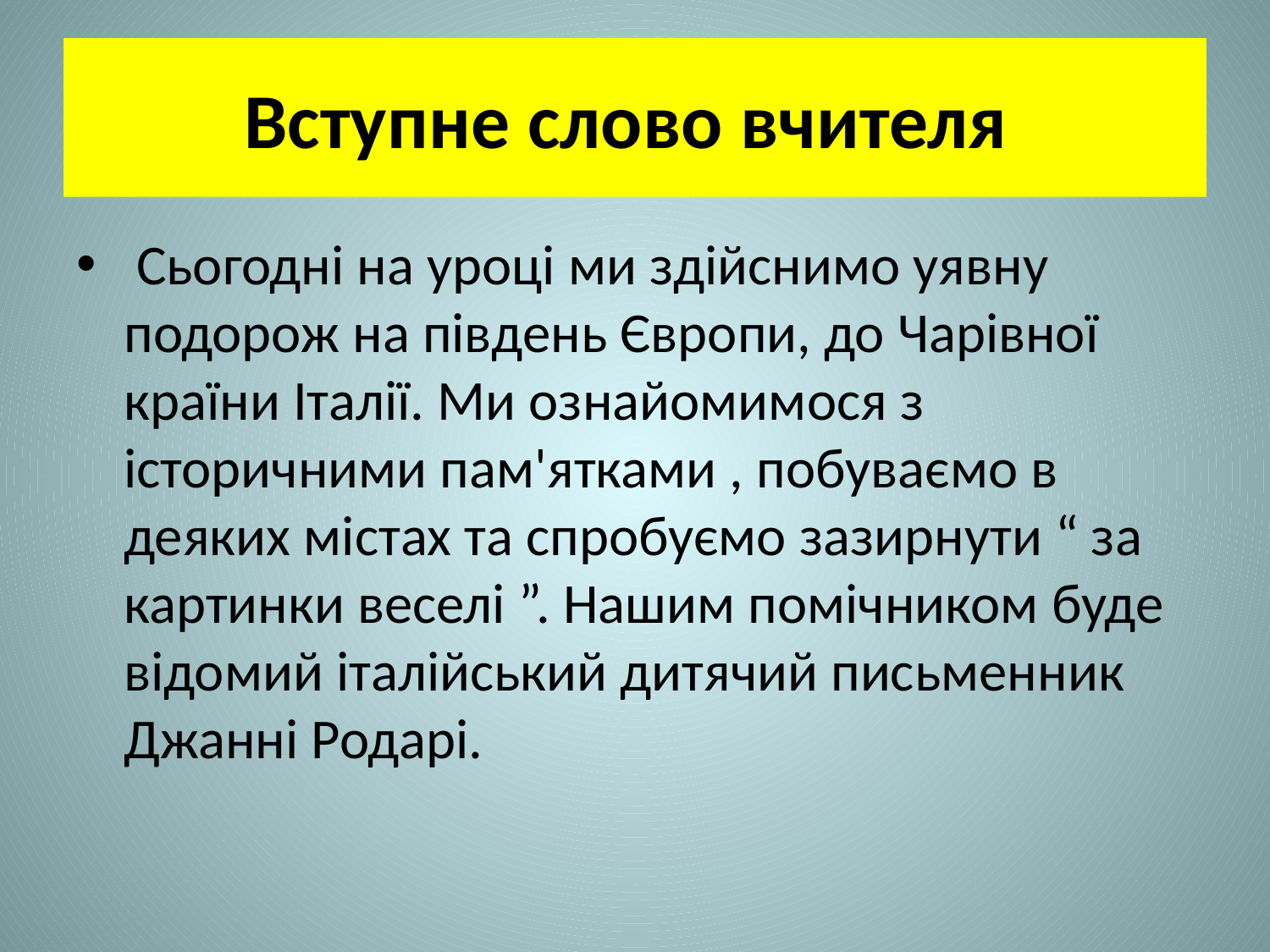

# Вступне слово вчителя
 Сьогодні на уроці ми здійснимо уявну подорож на південь Європи, до Чарівної країни Італії. Ми ознайомимося з історичними пам'ятками , побуваємо в деяких містах та спробуємо зазирнути “ за картинки веселі ”. Нашим помічником буде відомий італійський дитячий письменник Джанні Родарі.